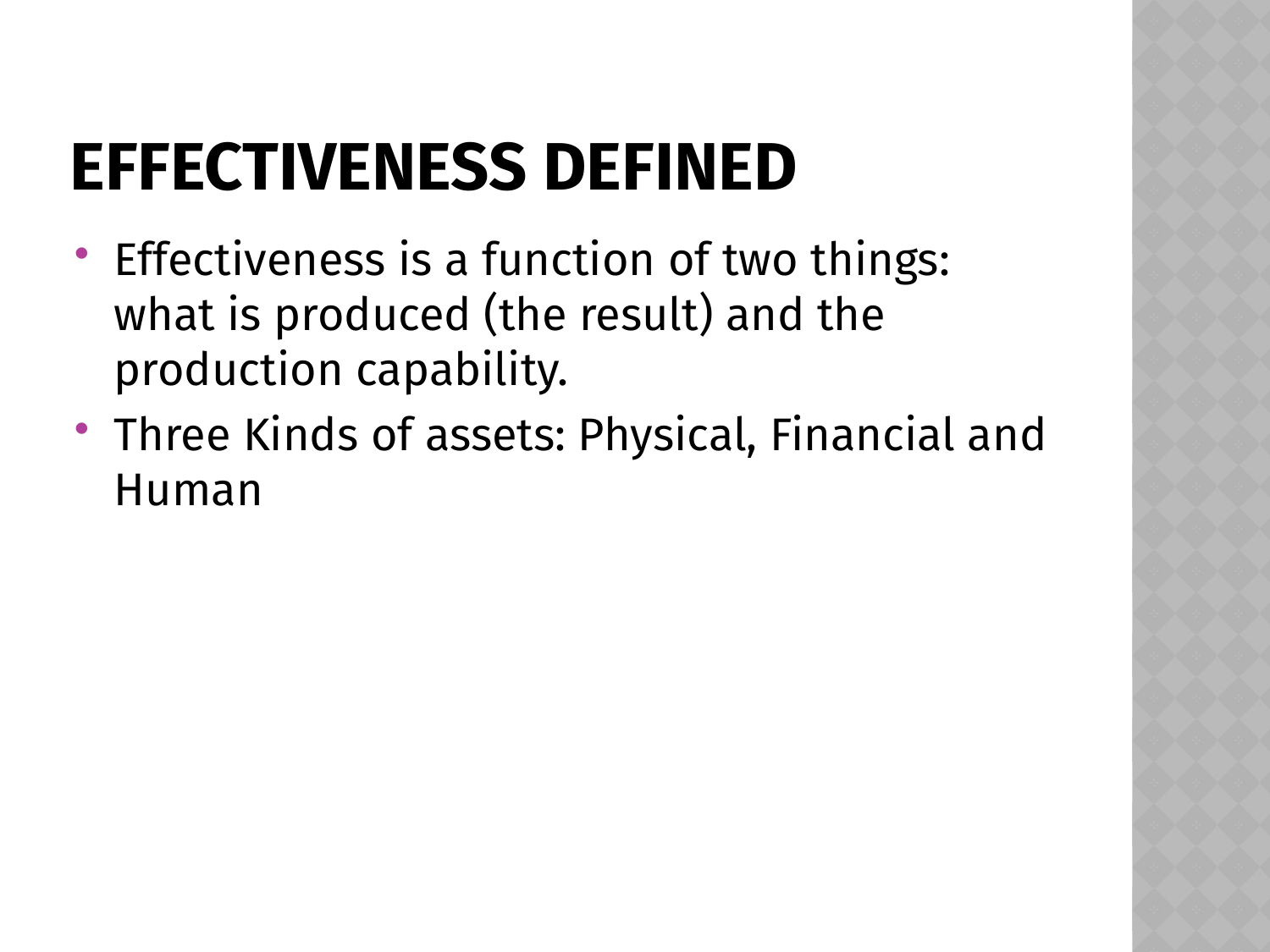

# EFFECTIVENESS DEFINED
Effectiveness is a function of two things: what is produced (the result) and the production capability.
Three Kinds of assets: Physical, Financial and Human